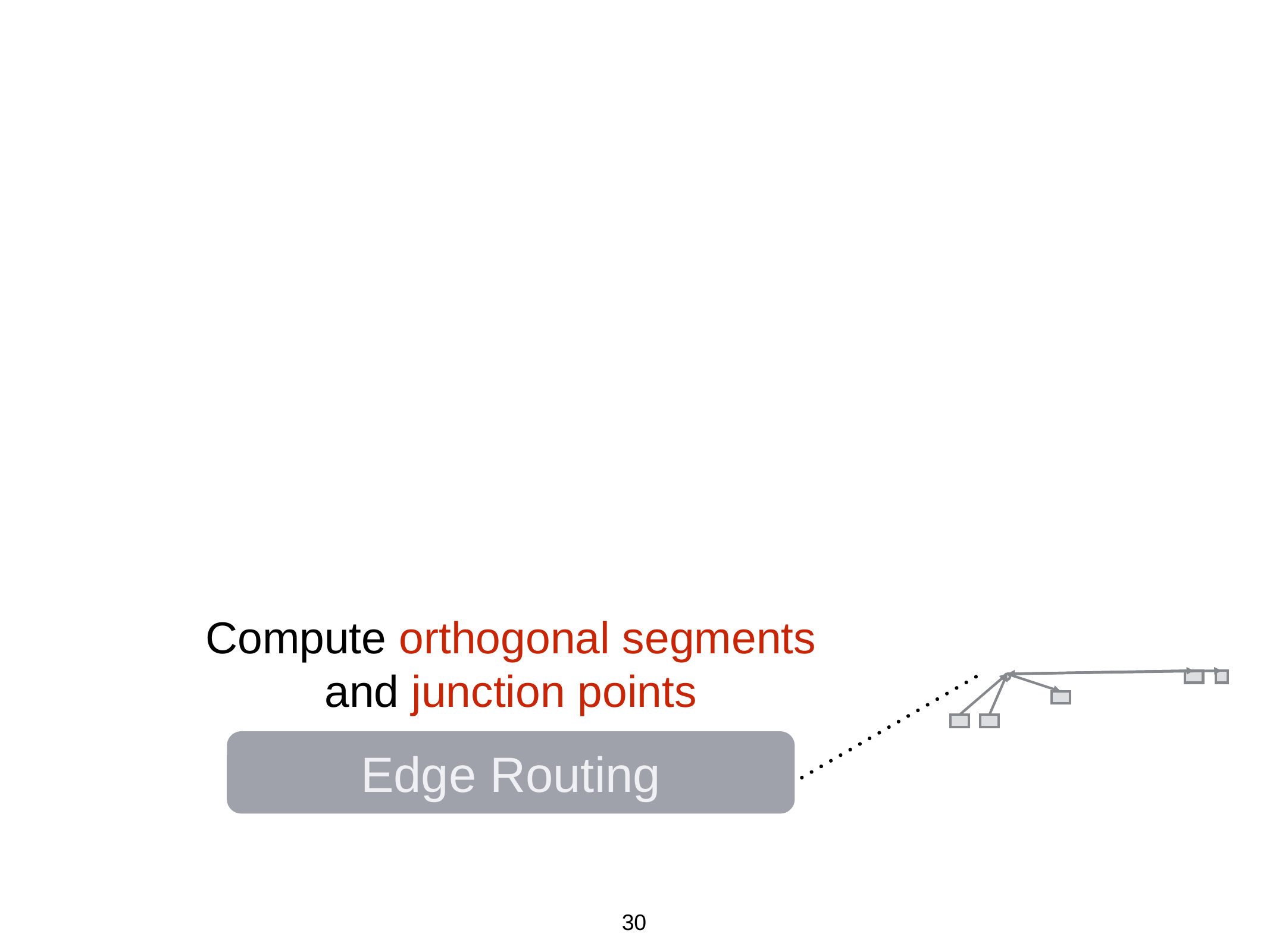

Compute orthogonal segments
and junction points

Edge Routing
30